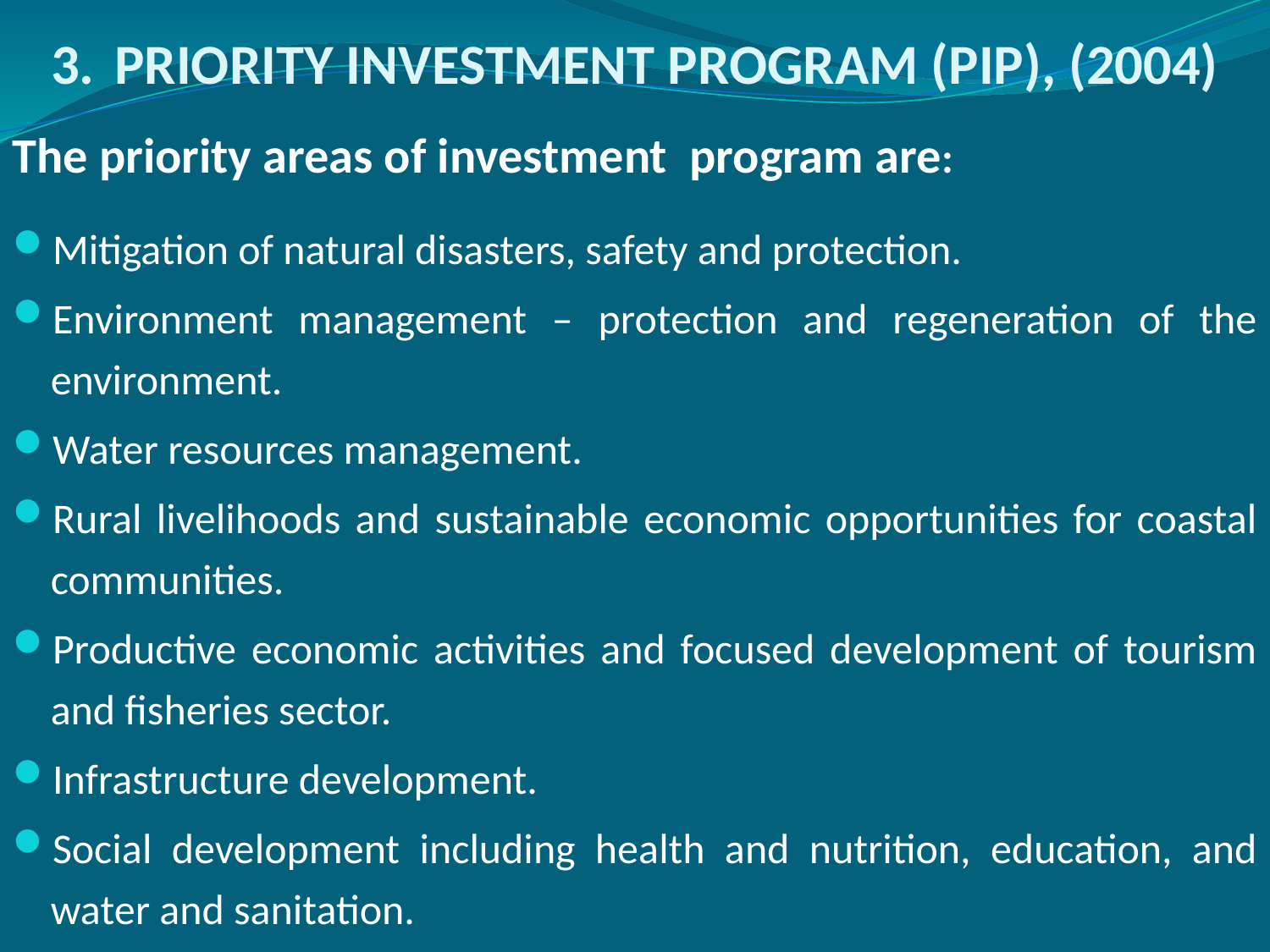

# PRIORITY INVESTMENT PROGRAM (PIP), (2004)
The priority areas of investment  program are:

Mitigation of natural disasters, safety and protection.
Environment management – protection and regeneration of the environment.
Water resources management.
Rural livelihoods and sustainable economic opportunities for coastal communities.
Productive economic activities and focused development of tourism and fisheries sector.
Infrastructure development.
Social development including health and nutrition, education, and water and sanitation.